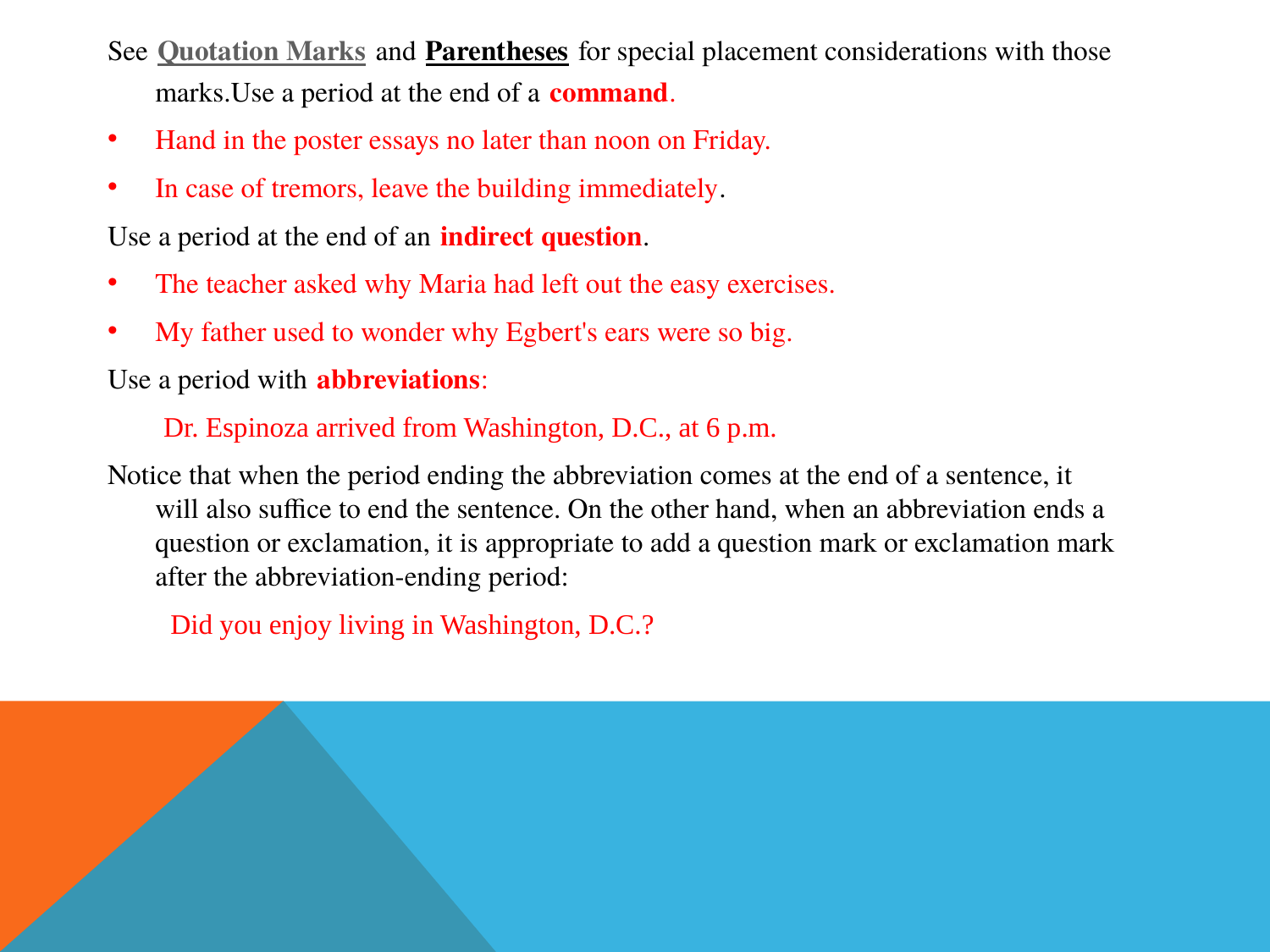

See Quotation Marks and Parentheses for special placement considerations with those marks.Use a period at the end of a command.
Hand in the poster essays no later than noon on Friday.
In case of tremors, leave the building immediately.
Use a period at the end of an indirect question.
The teacher asked why Maria had left out the easy exercises.
My father used to wonder why Egbert's ears were so big.
Use a period with abbreviations:
        Dr. Espinoza arrived from Washington, D.C., at 6 p.m.
Notice that when the period ending the abbreviation comes at the end of a sentence, it will also suffice to end the sentence. On the other hand, when an abbreviation ends a question or exclamation, it is appropriate to add a question mark or exclamation mark after the abbreviation-ending period:
         Did you enjoy living in Washington, D.C.?

#